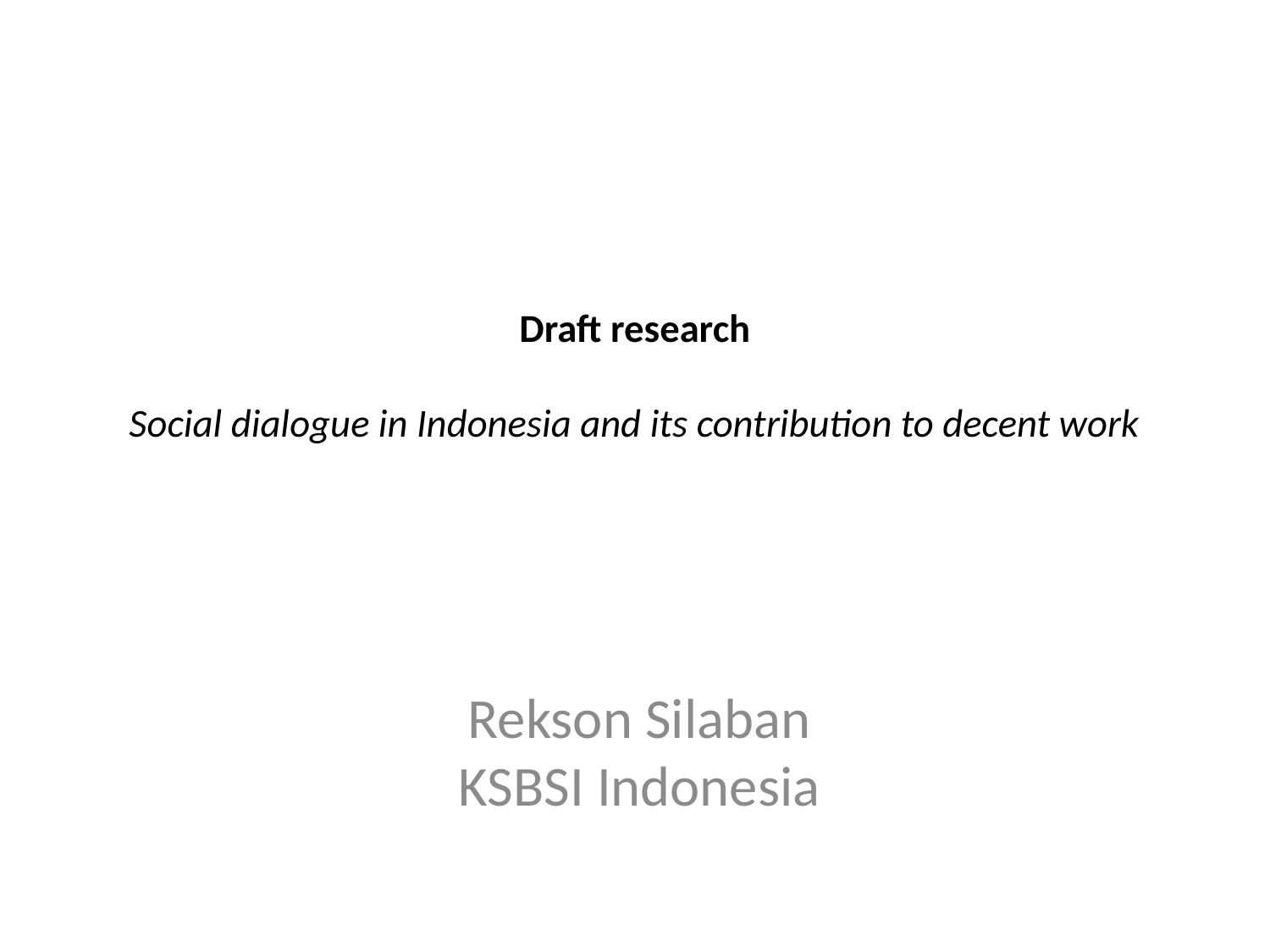

# Draft research Social dialogue in Indonesia and its contribution to decent work
Rekson Silaban
KSBSI Indonesia